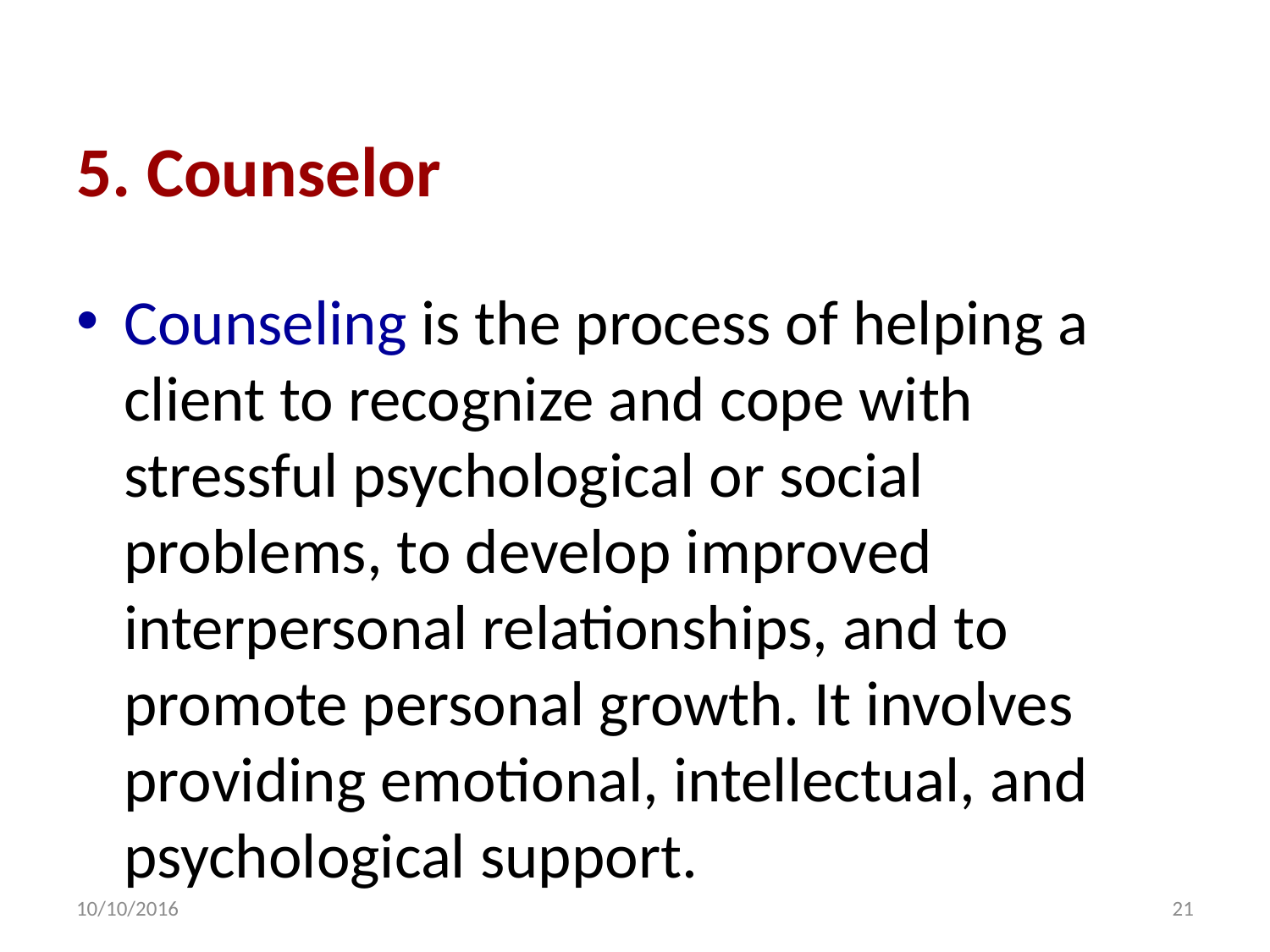

# 5. Counselor
Counseling is the process of helping a client to recognize and cope with stressful psychological or social problems, to develop improved interpersonal relationships, and to promote personal growth. It involves providing emotional, intellectual, and psychological support.
10/10/2016
21